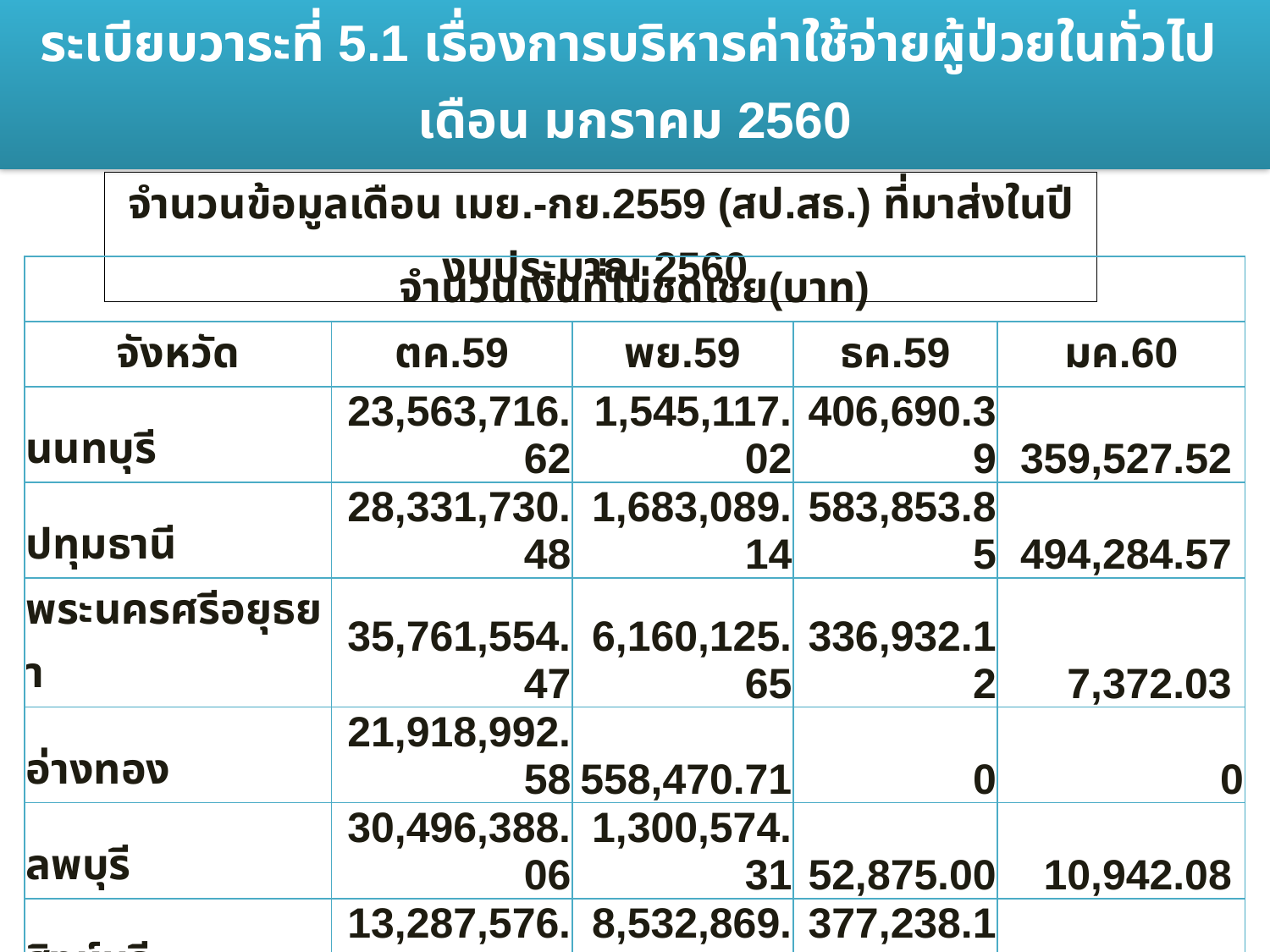

ระเบียบวาระที่ 5.1 เรื่องการบริหารค่าใช้จ่ายผู้ป่วยในทั่วไป
เดือน มกราคม 2560
| จำนวนข้อมูลเดือน เมย.-กย.2559 (สป.สธ.) ที่มาส่งในปี งบประมาณ 2560 |
| --- |
| จำนวนเงินที่ไม่ชดเชย(บาท) |  |  |  |  |
| --- | --- | --- | --- | --- |
| จังหวัด | ตค.59 | พย.59 | ธค.59 | มค.60 |
| นนทบุรี | 23,563,716.62 | 1,545,117.02 | 406,690.39 | 359,527.52 |
| ปทุมธานี | 28,331,730.48 | 1,683,089.14 | 583,853.85 | 494,284.57 |
| พระนครศรีอยุธยา | 35,761,554.47 | 6,160,125.65 | 336,932.12 | 7,372.03 |
| อ่างทอง | 21,918,992.58 | 558,470.71 | 0 | 0 |
| ลพบุรี | 30,496,388.06 | 1,300,574.31 | 52,875.00 | 10,942.08 |
| สิงห์บุรี | 13,287,576.15 | 8,532,869.95 | 377,238.14 | 11,122.62 |
| สระบุรี | 50,196,095.57 | 2,129,362.78 | 326,594.04 | 1,670,057.20 |
| นครนายก | 9,037,349.58 | 209,489.61 | 25,351.73 | 1,700.12 |
| ผลรวมทั้งหมด | 212,593,403.51 | 22,119,099.17 | 2,109,535.27 | 2,555,006.14 |